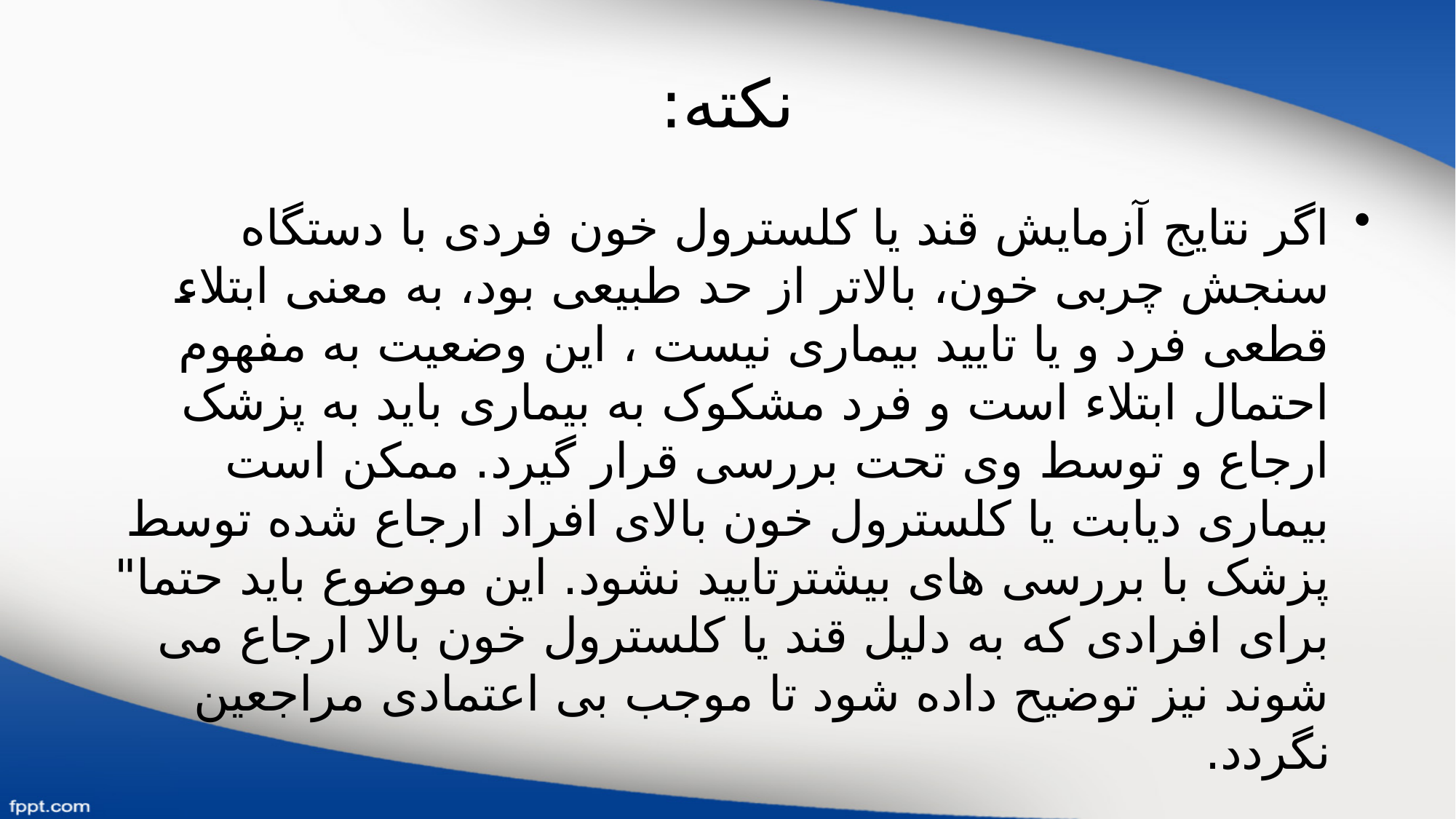

# نکته:
اگر نتایج آزمایش قند یا کلسترول خون فردی با دستگاه سنجش چربی خون، بالاتر از حد طبیعی بود، به معنی ابتلاء قطعی فرد و یا تایید بیماری نیست ، این وضعیت به مفهوم احتمال ابتلاء است و فرد مشکوک به بیماری باید به پزشک ارجاع و توسط وی تحت بررسی قرار گیرد. ممکن است بیماری دیابت یا کلسترول خون بالای افراد ارجاع شده توسط پزشک با بررسی های بیشترتایید نشود. این موضوع باید حتما" برای افرادی که به دلیل قند یا کلسترول خون بالا ارجاع می شوند نیز توضیح داده شود تا موجب بی اعتمادی مراجعین نگردد.